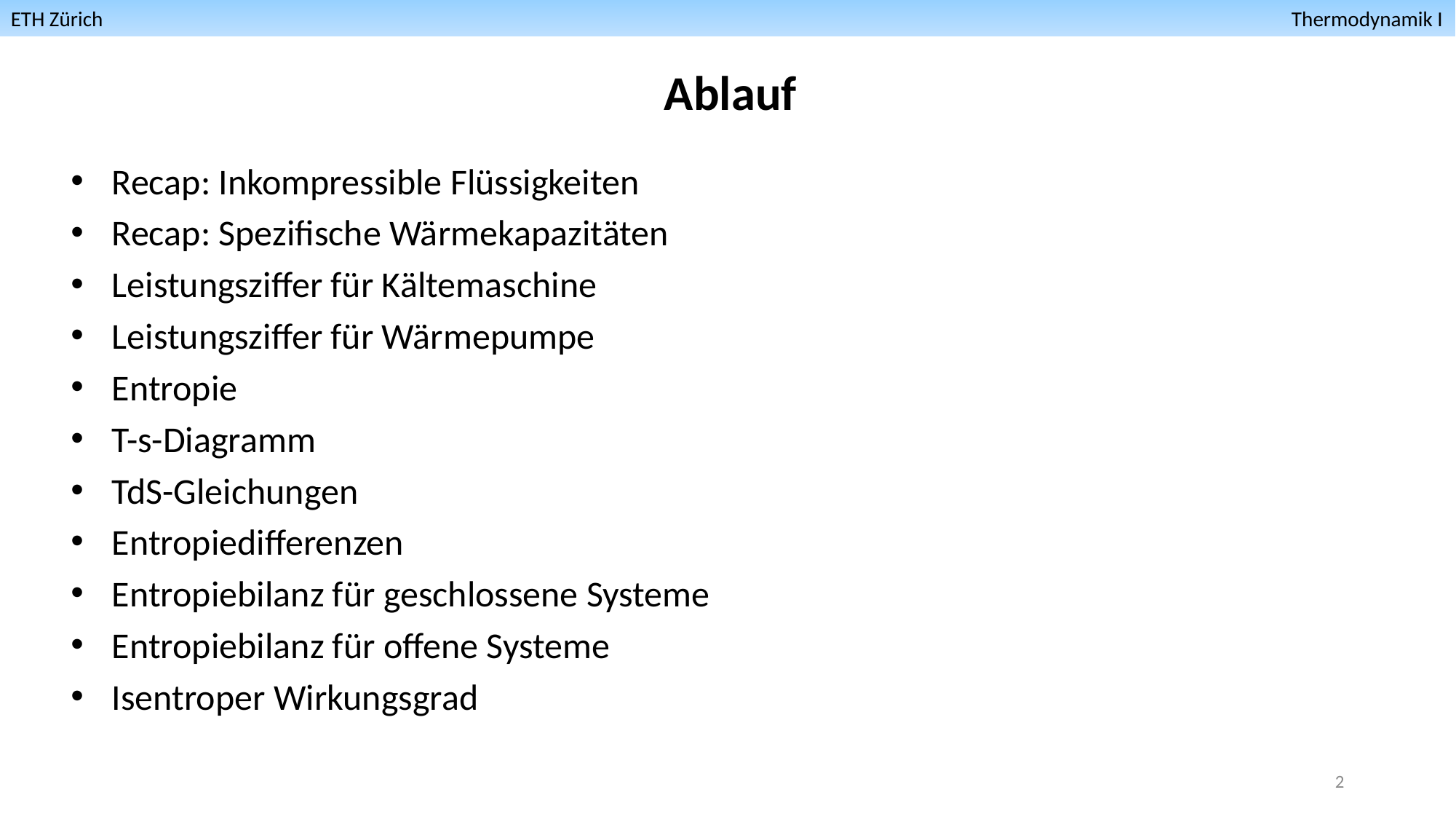

ETH Zürich											                 Thermodynamik I
Ablauf
Recap: Inkompressible Flüssigkeiten
Recap: Spezifische Wärmekapazitäten
Leistungsziffer für Kältemaschine
Leistungsziffer für Wärmepumpe
Entropie
T-s-Diagramm
TdS-Gleichungen
Entropiedifferenzen
Entropiebilanz für geschlossene Systeme
Entropiebilanz für offene Systeme
Isentroper Wirkungsgrad
2